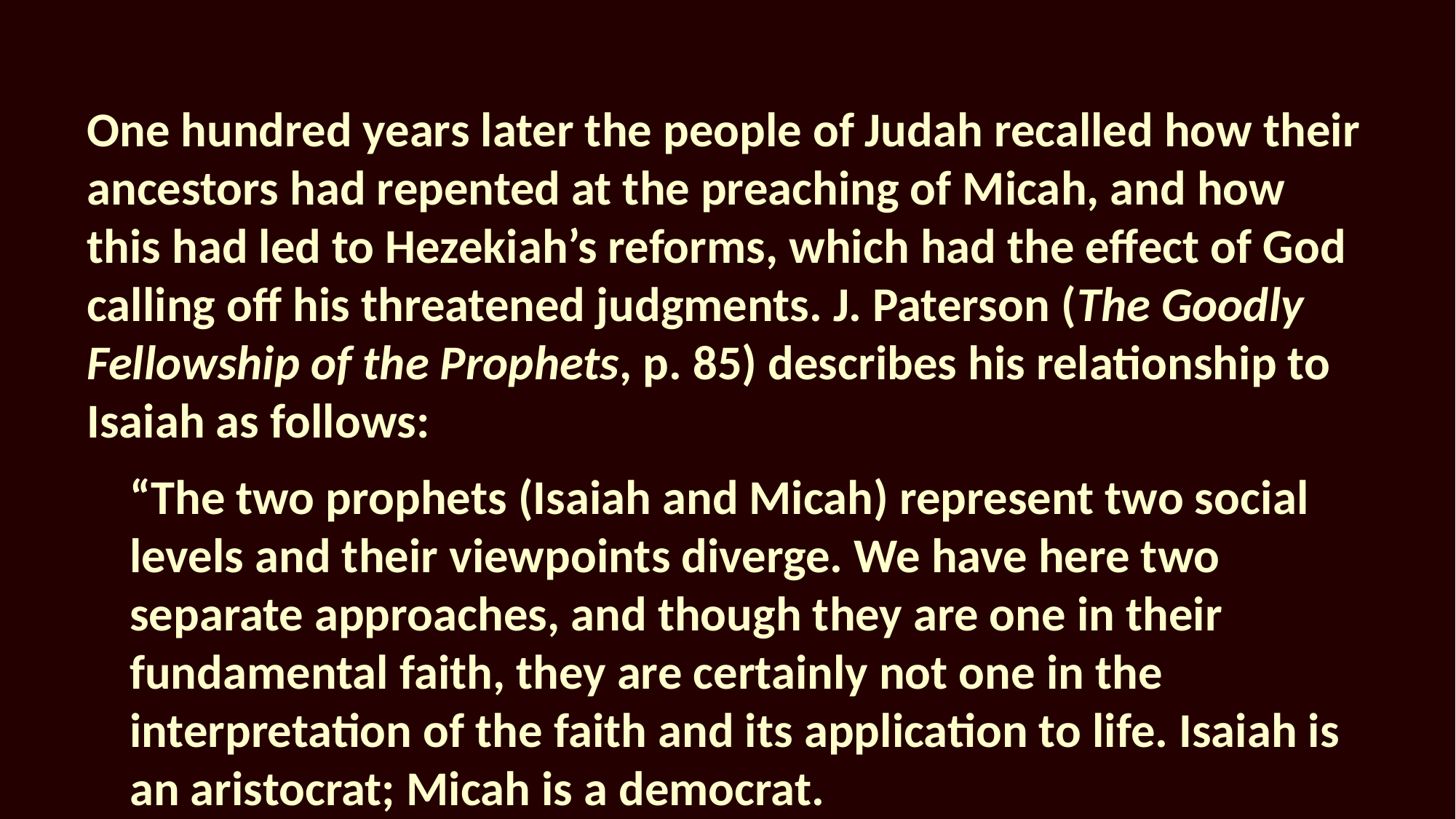

One hundred years later the people of Judah recalled how their ancestors had repented at the preaching of Micah, and how this had led to Hezekiah’s reforms, which had the effect of God calling off his threatened judgments. J. Paterson (The Goodly Fellowship of the Prophets, p. 85) describes his relationship to Isaiah as follows:
“The two prophets (Isaiah and Micah) represent two social levels and their viewpoints diverge. We have here two separate approaches, and though they are one in their fundamental faith, they are certainly not one in the interpretation of the faith and its application to life. Isaiah is an aristocrat; Micah is a democrat.